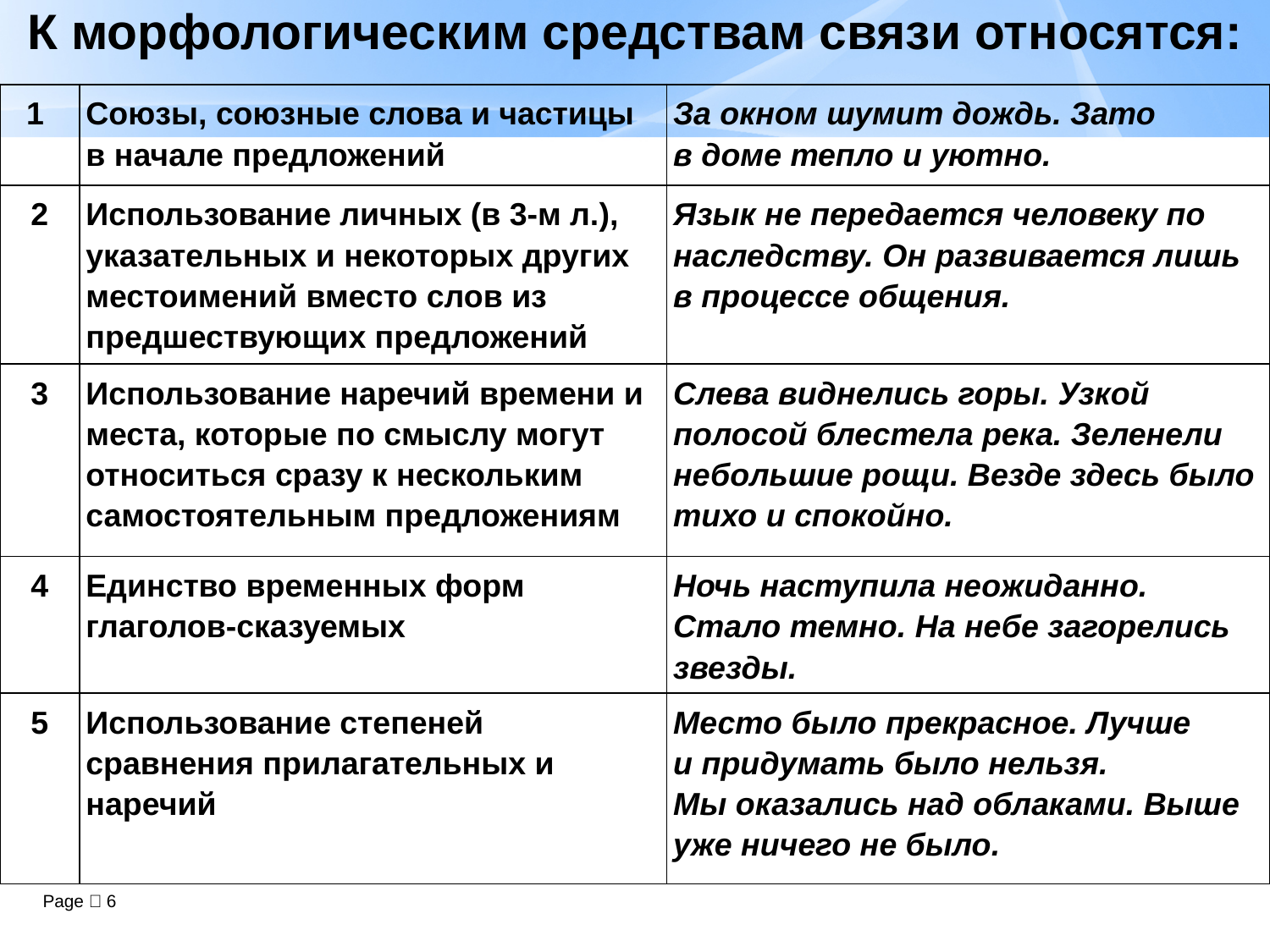

# К морфологическим средствам связи относятся:
| 1 | Союзы, союзные слова и частицы в начале предложений | За окном шумит дождь. Зато в доме тепло и уютно. |
| --- | --- | --- |
| 2 | Использование личных (в 3-м л.), указательных и некоторых других местоимений вместо слов из предшествующих предложений | Язык не передается человеку по наследству. Он развивается лишь в процессе общения. |
| 3 | Использование наречий времени и места, которые по смыслу могут относиться сразу к нескольким самостоятельным предложениям | Слева виднелись горы. Узкой полосой блестела река. Зеленели небольшие рощи. Везде здесь было тихо и спокойно. |
| 4 | Единство временных форм глаголов-сказуемых | Ночь наступила неожиданно. Стало темно. На небе загорелись звезды. |
| 5 | Использование степеней сравнения прилагательных и наречий | Место было прекрасное. Лучше и придумать было нельзя. Мы оказались над облаками. Выше уже ничего не было. |